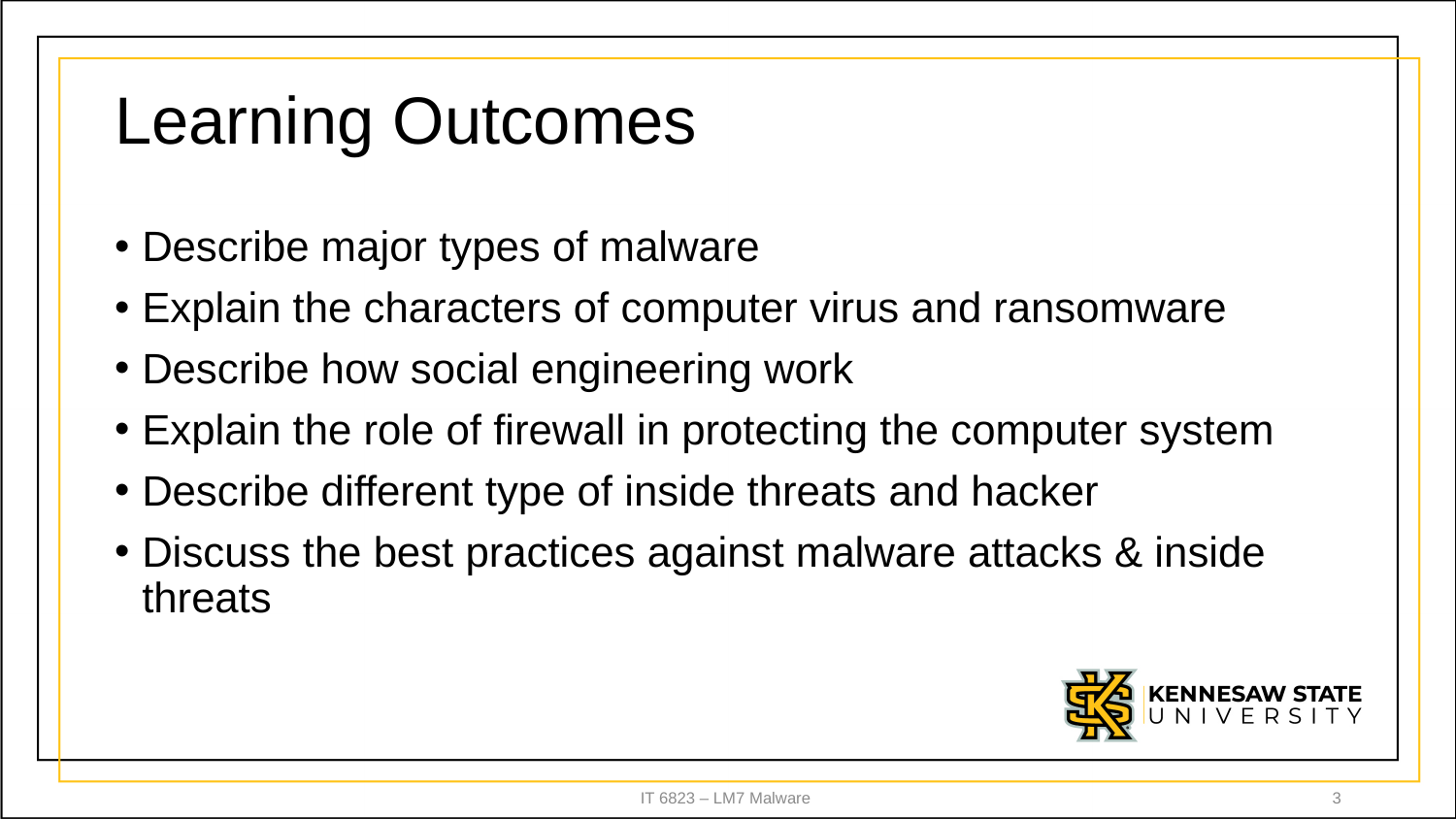

# Learning Outcomes
Describe major types of malware
Explain the characters of computer virus and ransomware
Describe how social engineering work
Explain the role of firewall in protecting the computer system
Describe different type of inside threats and hacker
Discuss the best practices against malware attacks & inside threats

IT 6823 – LM7 Malware
3